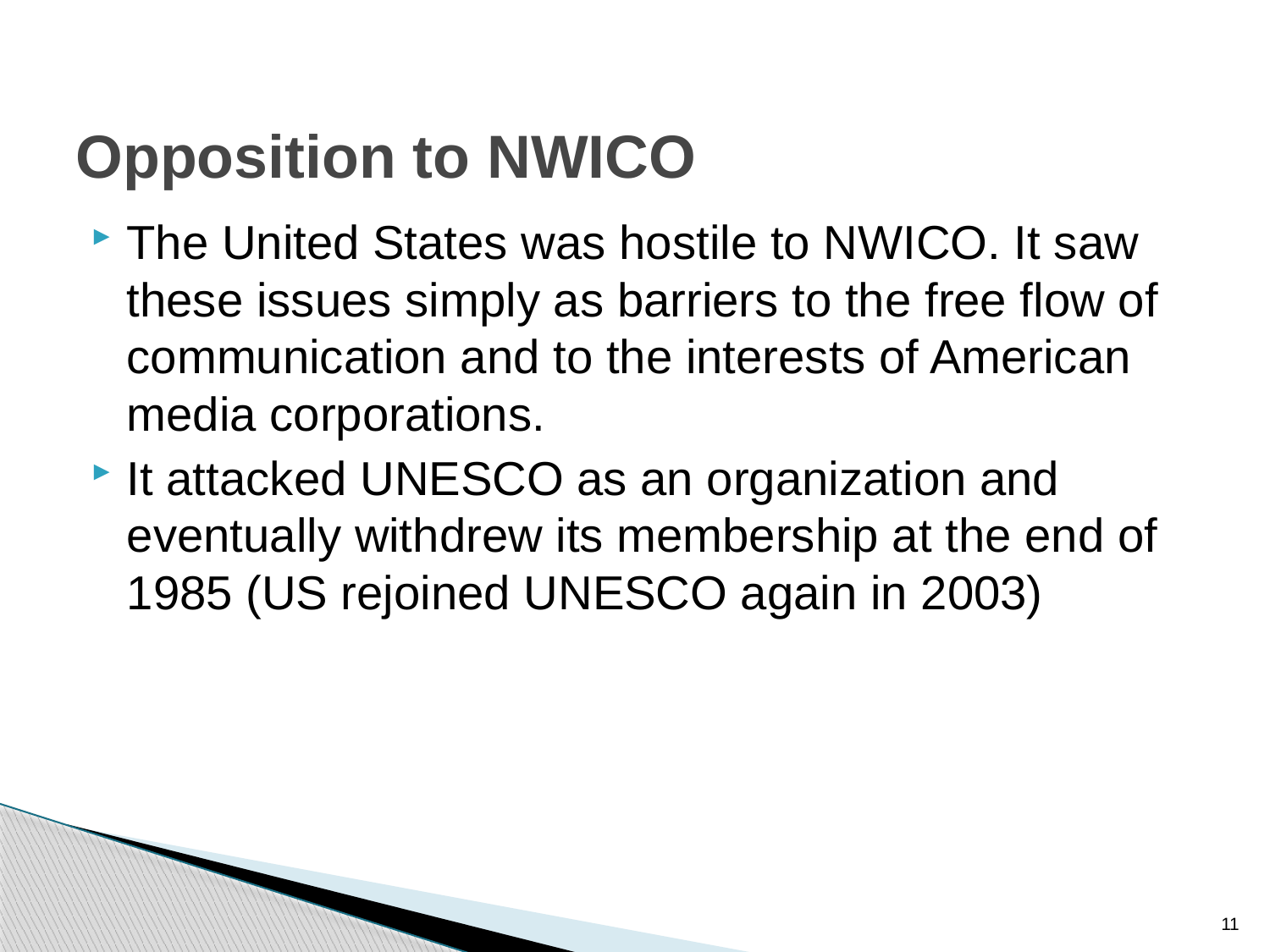

# Opposition to NWICO
The United States was hostile to NWICO. It saw these issues simply as barriers to the free flow of communication and to the interests of American media corporations.
It attacked UNESCO as an organization and eventually withdrew its membership at the end of 1985 (US rejoined UNESCO again in 2003)
11